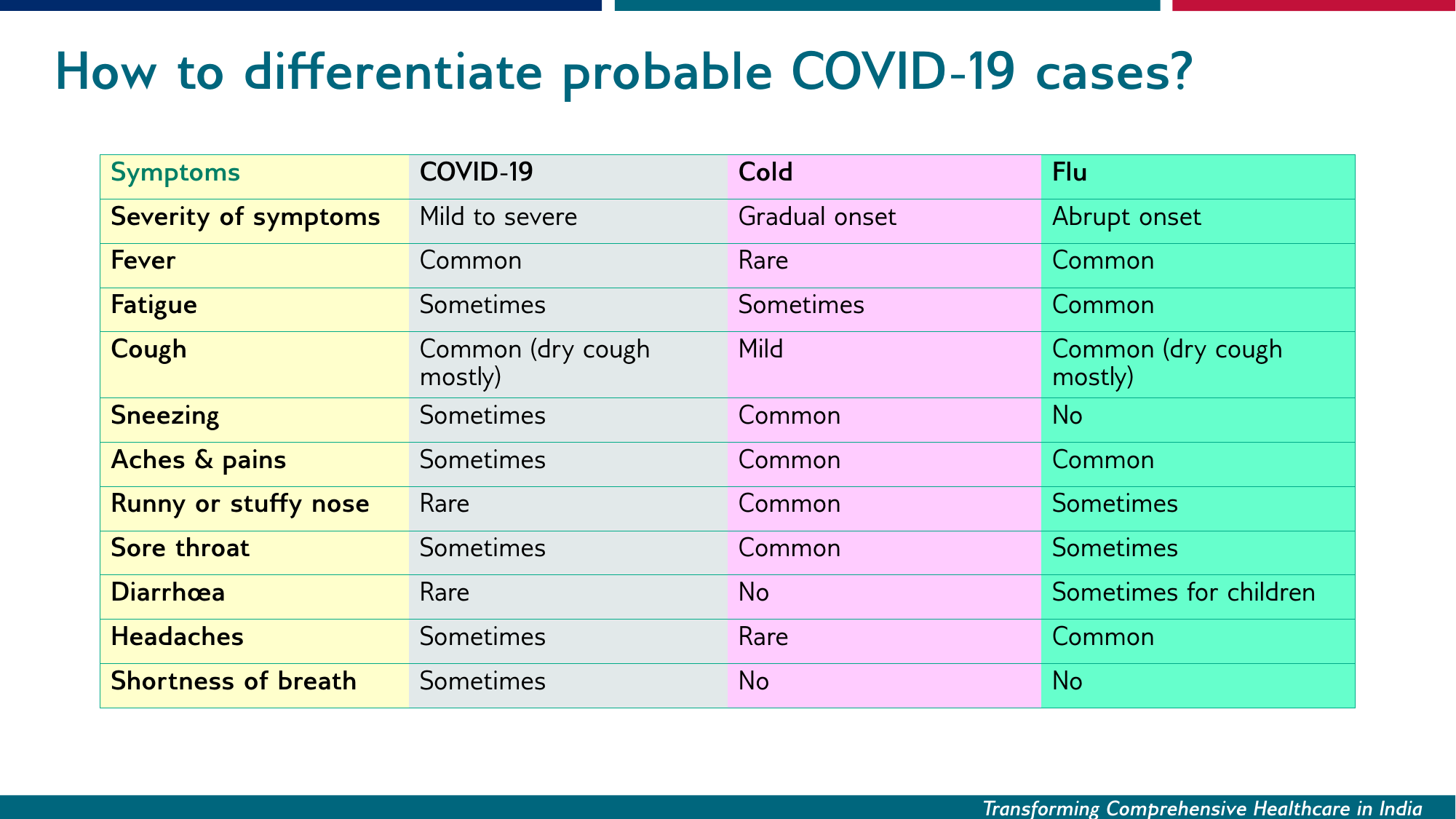

# How to differentiate probable COVID-19 cases?
| Symptoms | COVID-19 | Cold | Flu |
| --- | --- | --- | --- |
| Severity of symptoms | Mild to severe | Gradual onset | Abrupt onset |
| Fever | Common | Rare | Common |
| Fatigue | Sometimes | Sometimes | Common |
| Cough | Common (dry cough mostly) | Mild | Common (dry cough mostly) |
| Sneezing | Sometimes | Common | No |
| Aches & pains | Sometimes | Common | Common |
| Runny or stuffy nose | Rare | Common | Sometimes |
| Sore throat | Sometimes | Common | Sometimes |
| Diarrhoea | Rare | No | Sometimes for children |
| Headaches | Sometimes | Rare | Common |
| Shortness of breath | Sometimes | No | No |